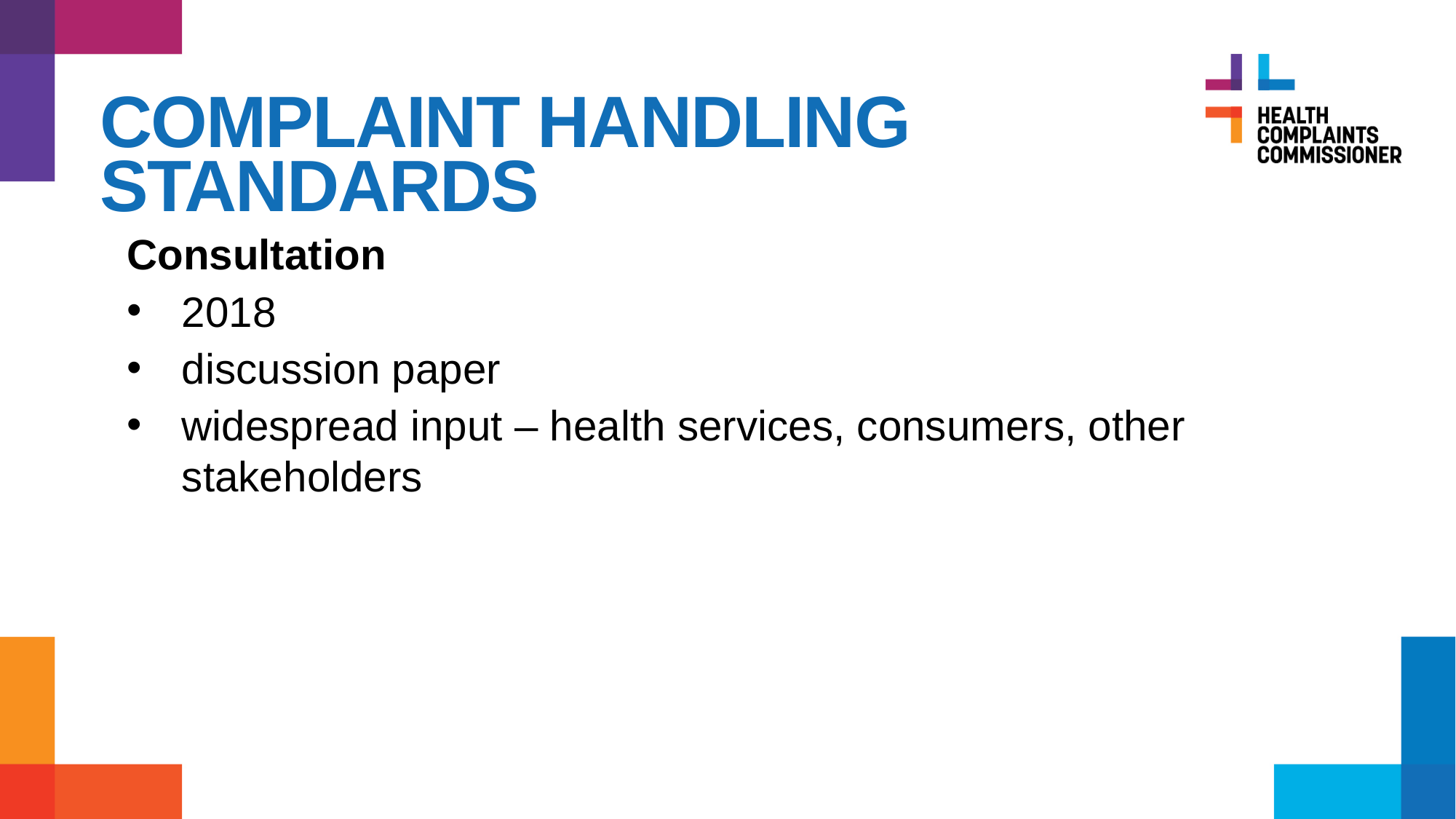

# Complaint handling standards
Consultation
2018
discussion paper
widespread input – health services, consumers, other stakeholders